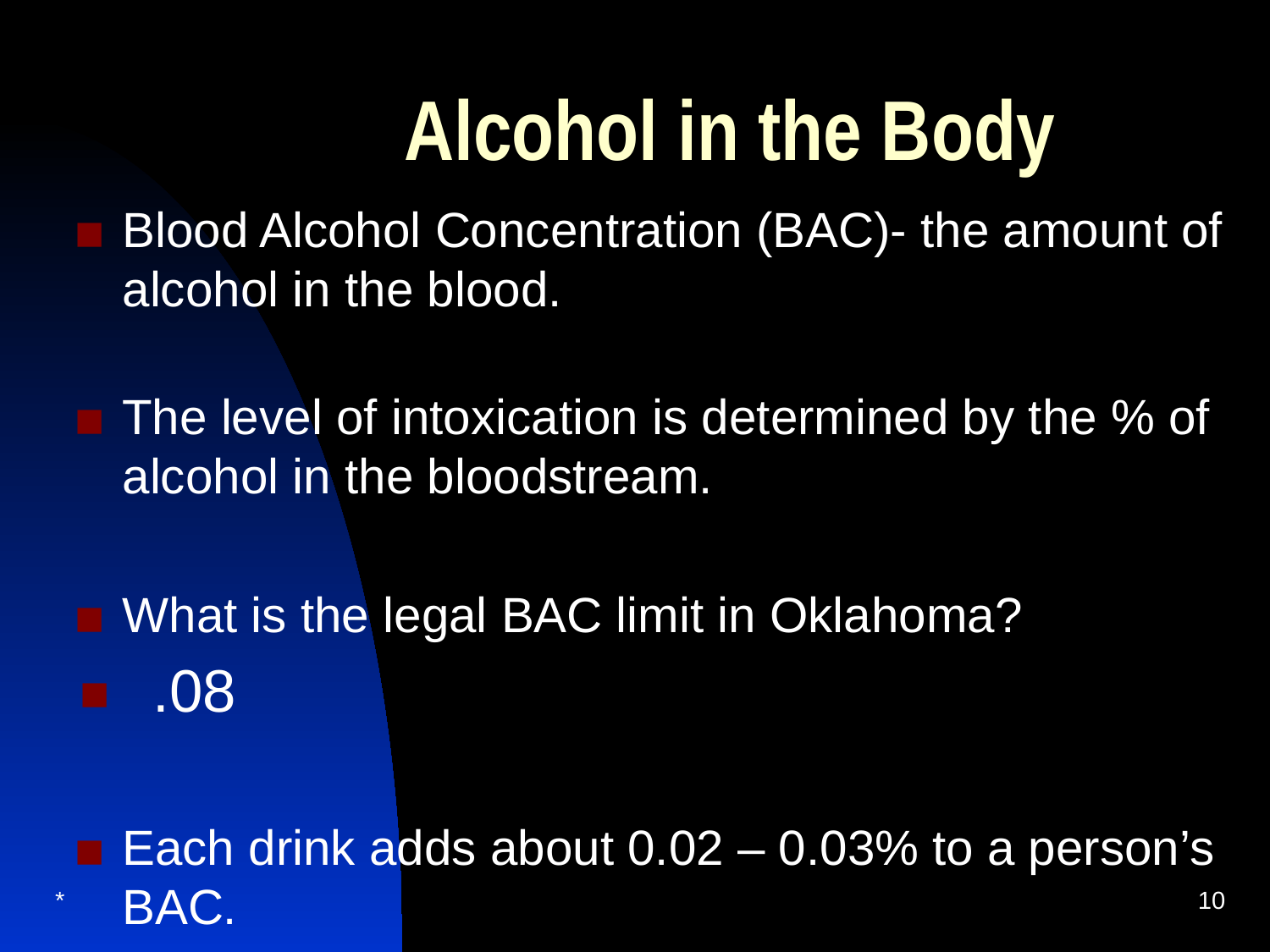

# Alcohol in the Body
Blood Alcohol Concentration (BAC)- the amount of alcohol in the blood.

The level of intoxication is determined by the % of alcohol in the bloodstream.

What is the legal BAC limit in Oklahoma?
  .08

Each drink adds about 0.02 – 0.03% to a person’s BAC.

*
10